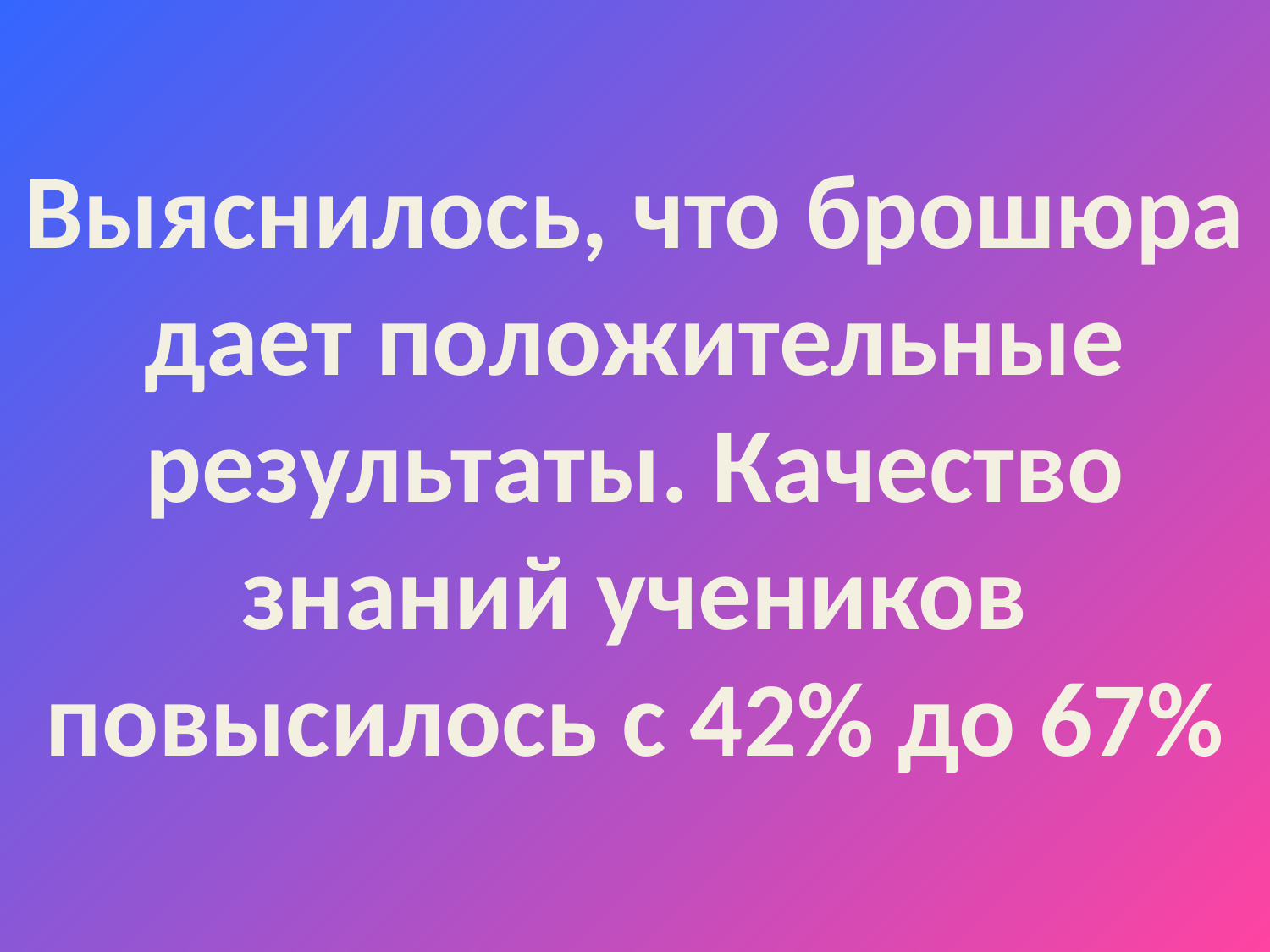

Выяснилось, что брошюра дает положительные результаты. Качество знаний учеников повысилось с 42% до 67%